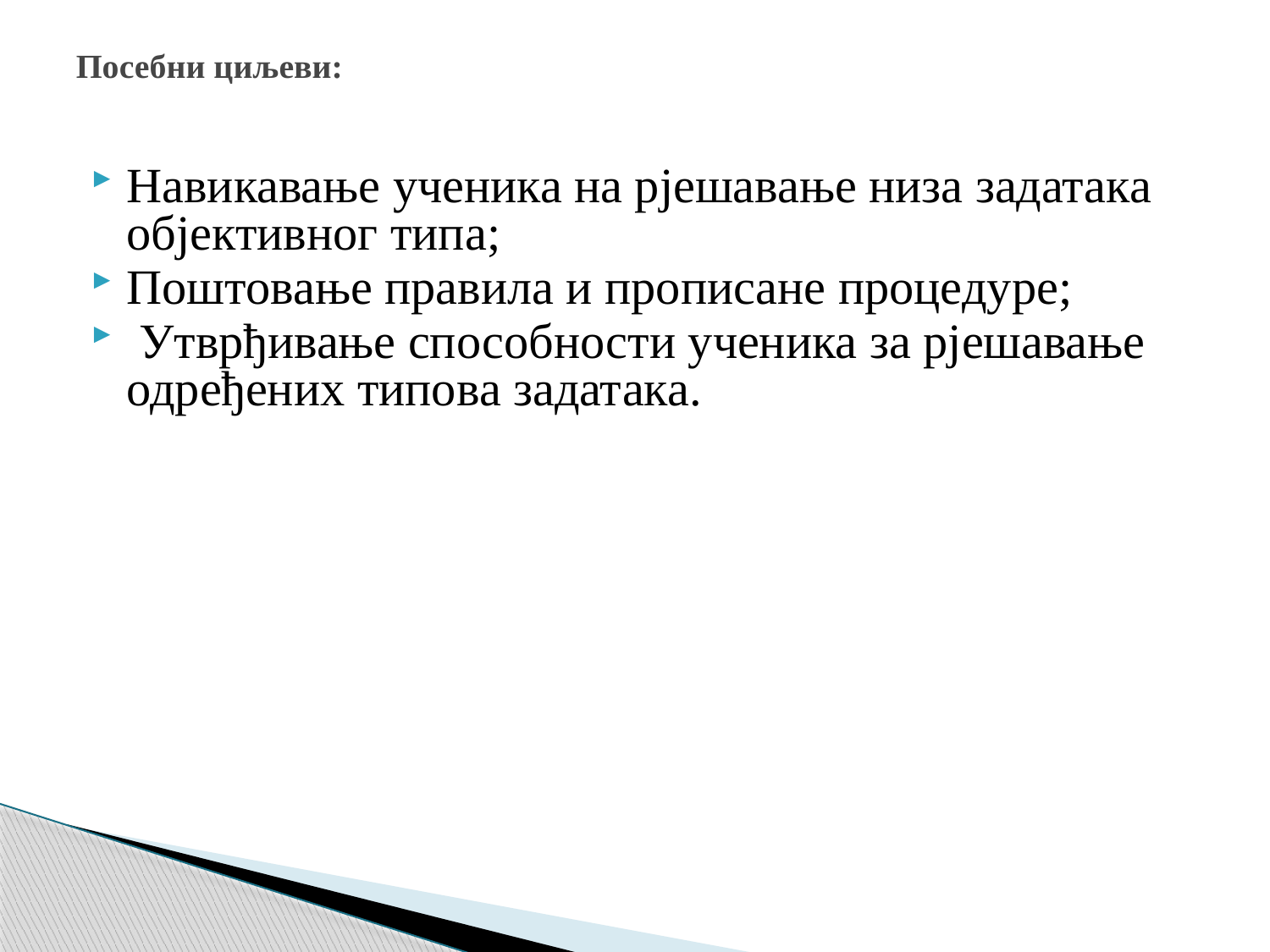

# Посебни циљеви:
Навикавање ученика на рјешавање низа задатака објективног типа;
Поштовање правила и прописане процедуре;
 Утврђивање способности ученика за рјешавање одређених типова задатака.